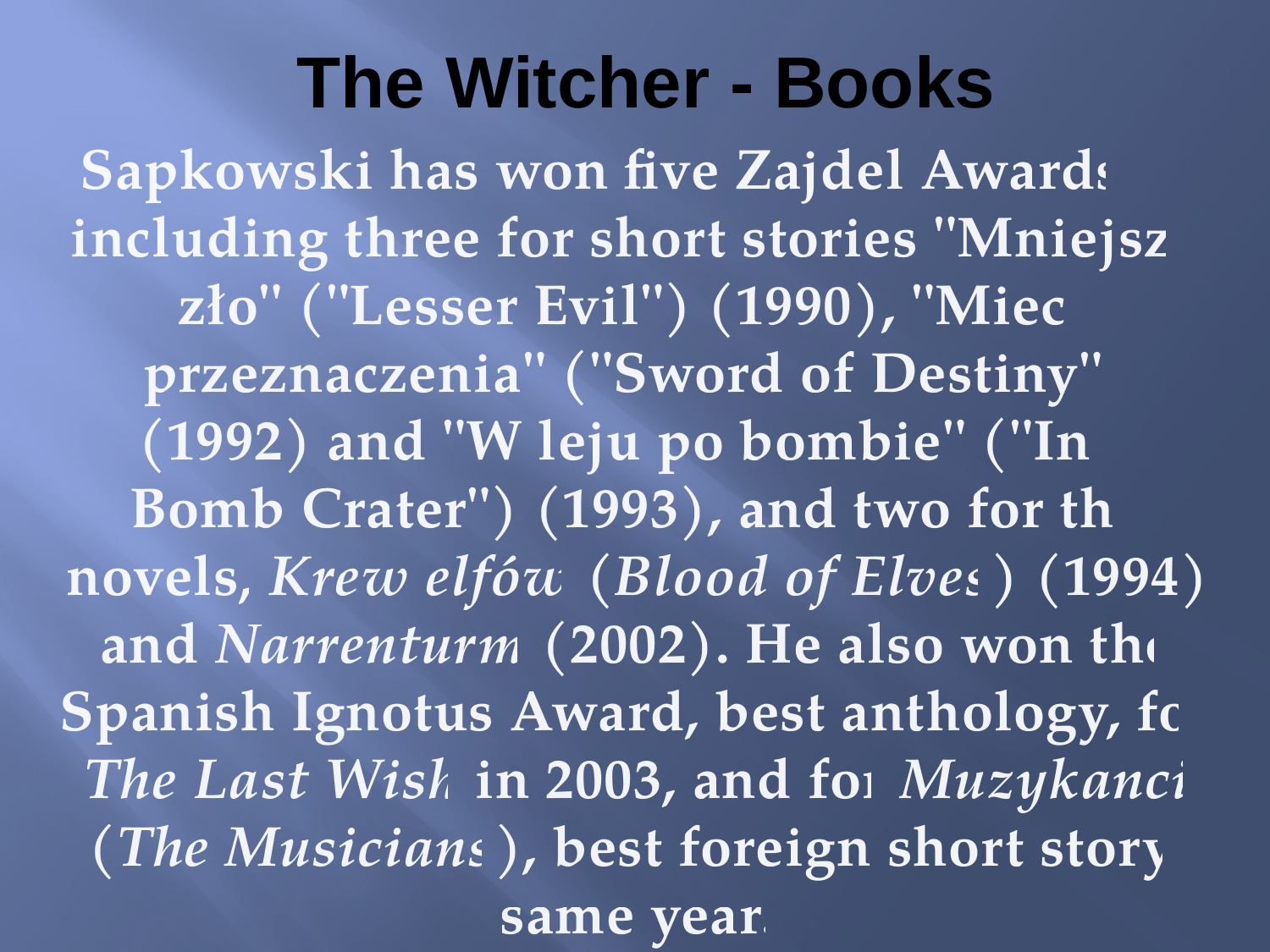

# The Witcher - Books
Sapkowski has won five Zajdel Awards, including three for short stories "Mniejsze zło" ("Lesser Evil") (1990), "Miecz przeznaczenia" ("Sword of Destiny") (1992) and "W leju po bombie" ("In a Bomb Crater") (1993), and two for the novels, Krew elfów (Blood of Elves) (1994) and Narrenturm (2002). He also won the Spanish Ignotus Award, best anthology, for The Last Wish in 2003, and for Muzykanci (The Musicians), best foreign short story, same year.